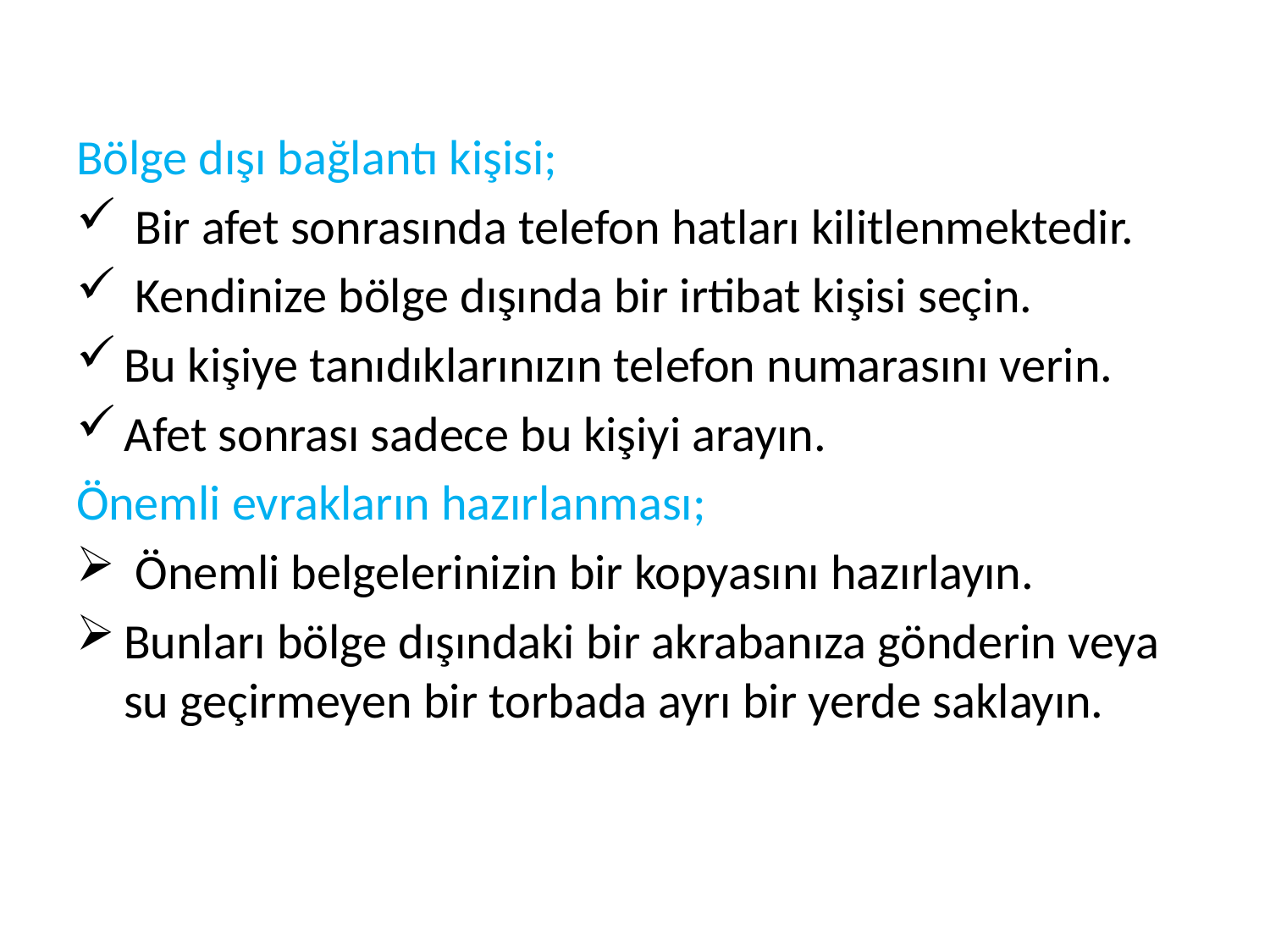

Bölge dışı bağlantı kişisi;
 Bir afet sonrasında telefon hatları kilitlenmektedir.
 Kendinize bölge dışında bir irtibat kişisi seçin.
Bu kişiye tanıdıklarınızın telefon numarasını verin.
Afet sonrası sadece bu kişiyi arayın.
Önemli evrakların hazırlanması;
 Önemli belgelerinizin bir kopyasını hazırlayın.
Bunları bölge dışındaki bir akrabanıza gönderin veya su geçirmeyen bir torbada ayrı bir yerde saklayın.